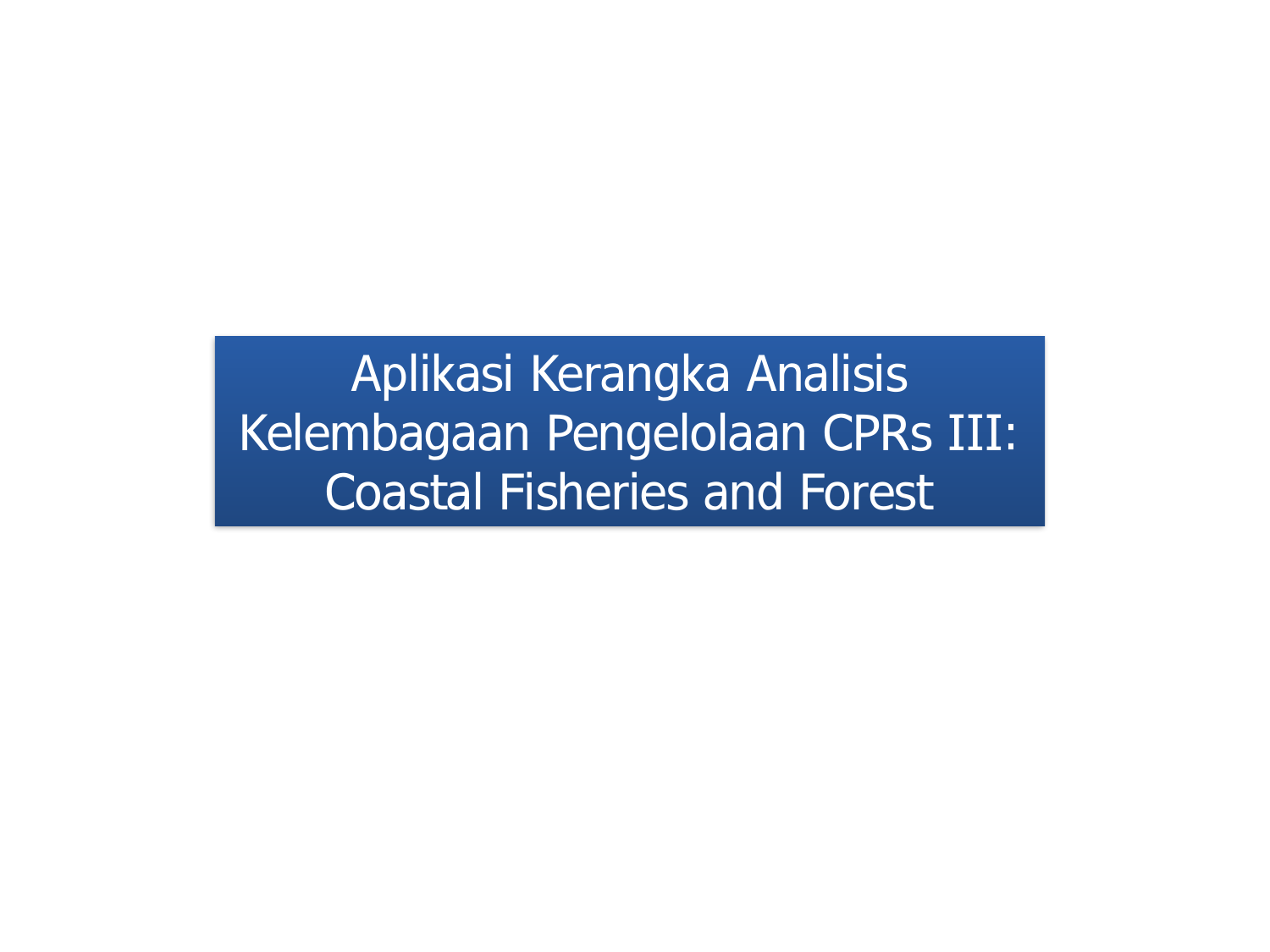

Aplikasi Kerangka Analisis Kelembagaan Pengelolaan CPRs III: Coastal Fisheries and Forest